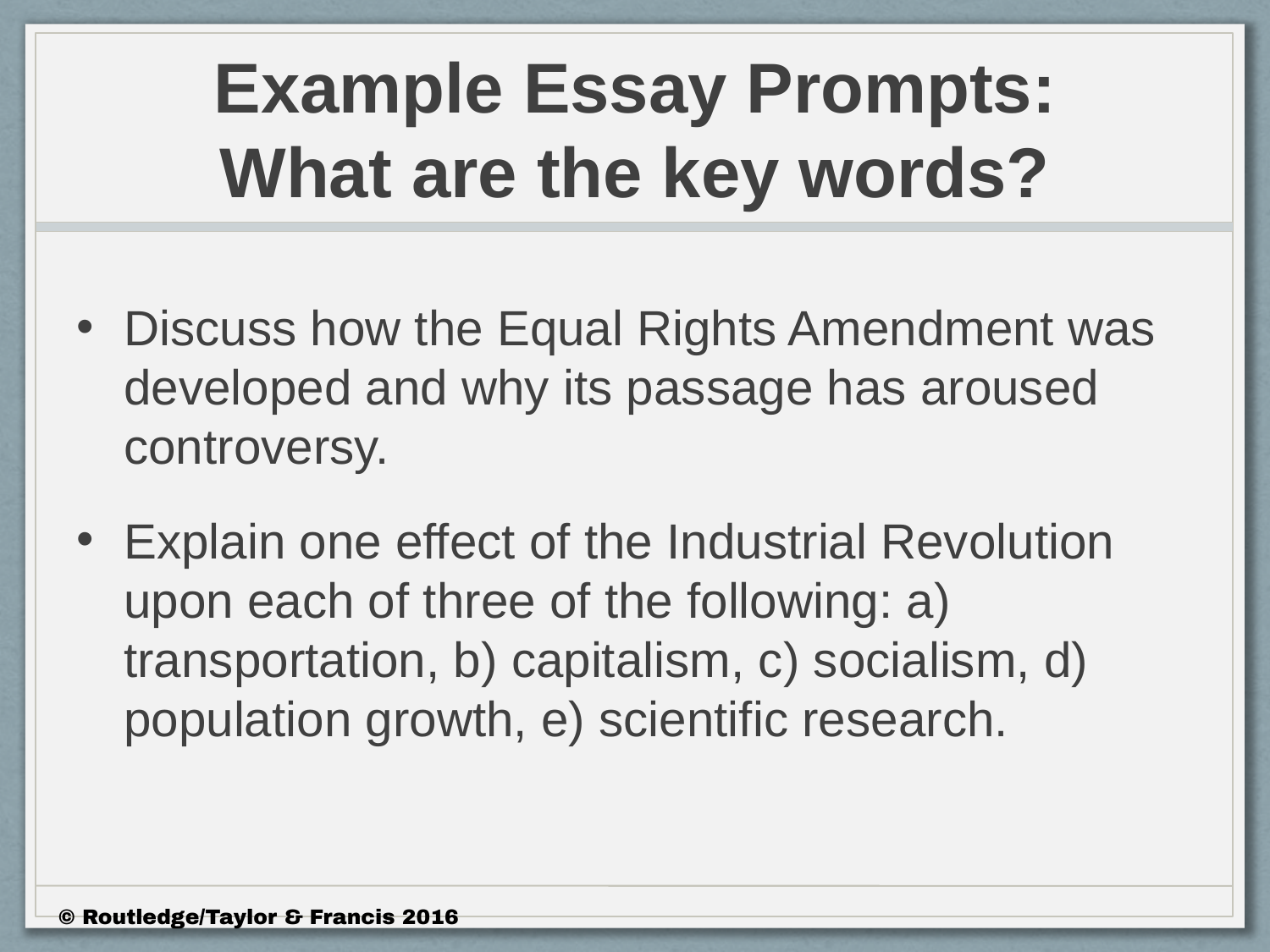

# Example Essay Prompts: What are the key words?
Discuss how the Equal Rights Amendment was developed and why its passage has aroused controversy.
Explain one effect of the Industrial Revolution upon each of three of the following: a) transportation, b) capitalism, c) socialism, d) population growth, e) scientific research.
© Routledge/Taylor & Francis 2016